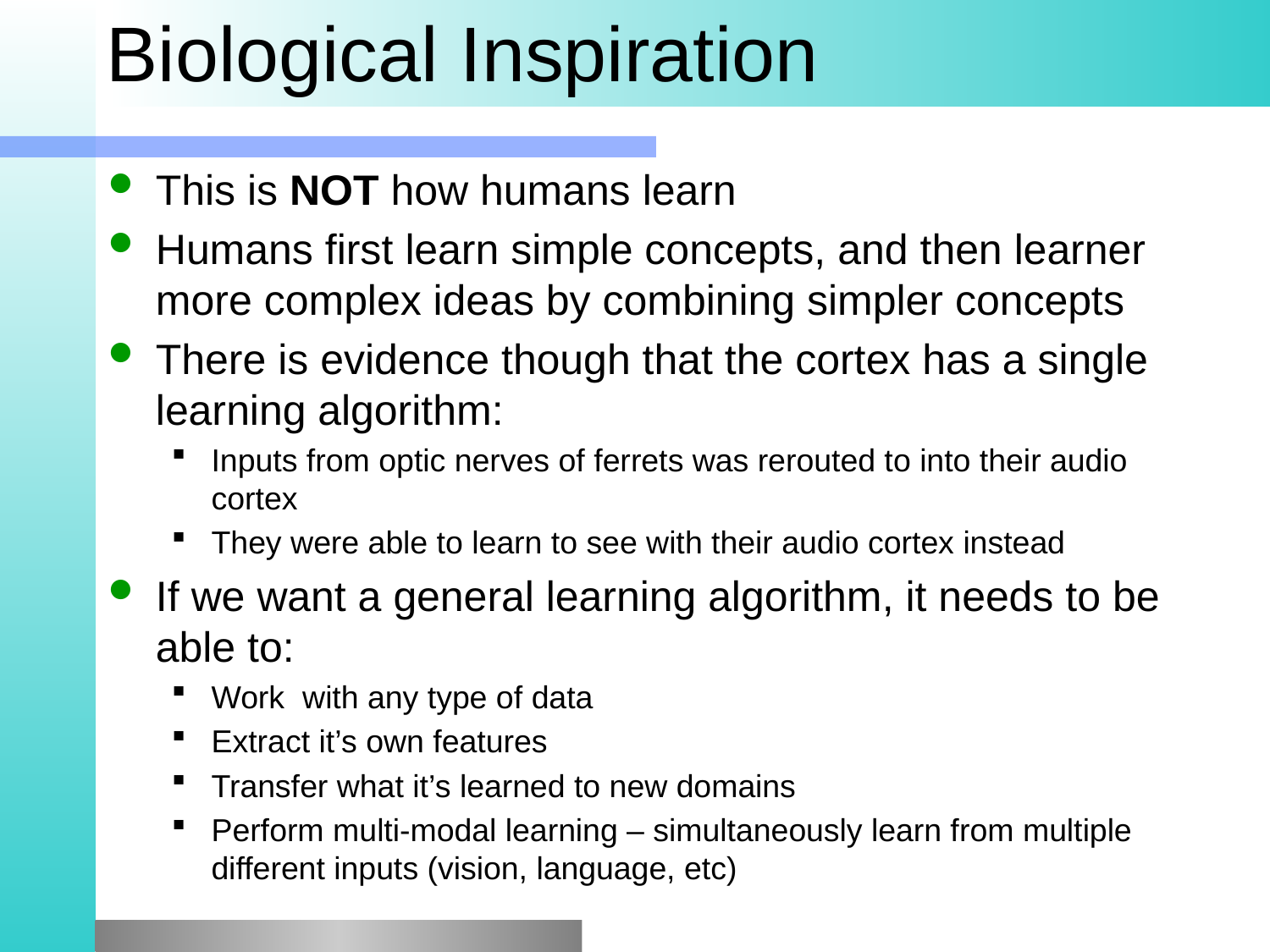

# Biological Inspiration
This is NOT how humans learn
Humans first learn simple concepts, and then learner more complex ideas by combining simpler concepts
There is evidence though that the cortex has a single learning algorithm:
Inputs from optic nerves of ferrets was rerouted to into their audio cortex
They were able to learn to see with their audio cortex instead
If we want a general learning algorithm, it needs to be able to:
Work  with any type of data
Extract it’s own features
Transfer what it’s learned to new domains
Perform multi-modal learning – simultaneously learn from multiple different inputs (vision, language, etc)